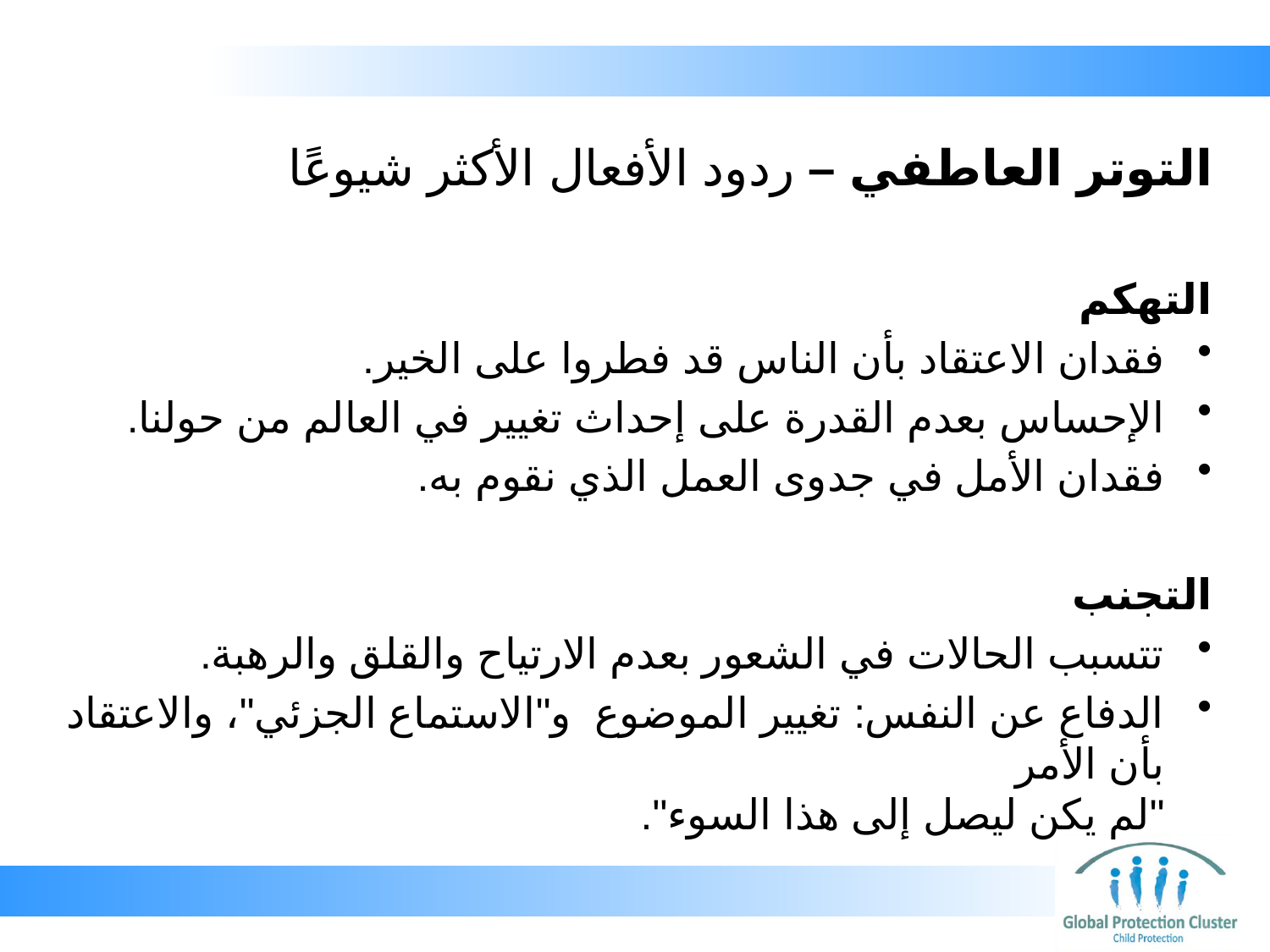

# التوتر العاطفي – ردود الأفعال الأكثر شيوعًا

التهكم
فقدان الاعتقاد بأن الناس قد فطروا على الخير.
الإحساس بعدم القدرة على إحداث تغيير في العالم من حولنا.
فقدان الأمل في جدوى العمل الذي نقوم به.

التجنب
تتسبب الحالات في الشعور بعدم الارتياح والقلق والرهبة.
الدفاع عن النفس: تغيير الموضوع  و"الاستماع الجزئي"، والاعتقاد بأن الأمر
"لم يكن ليصل إلى هذا السوء".